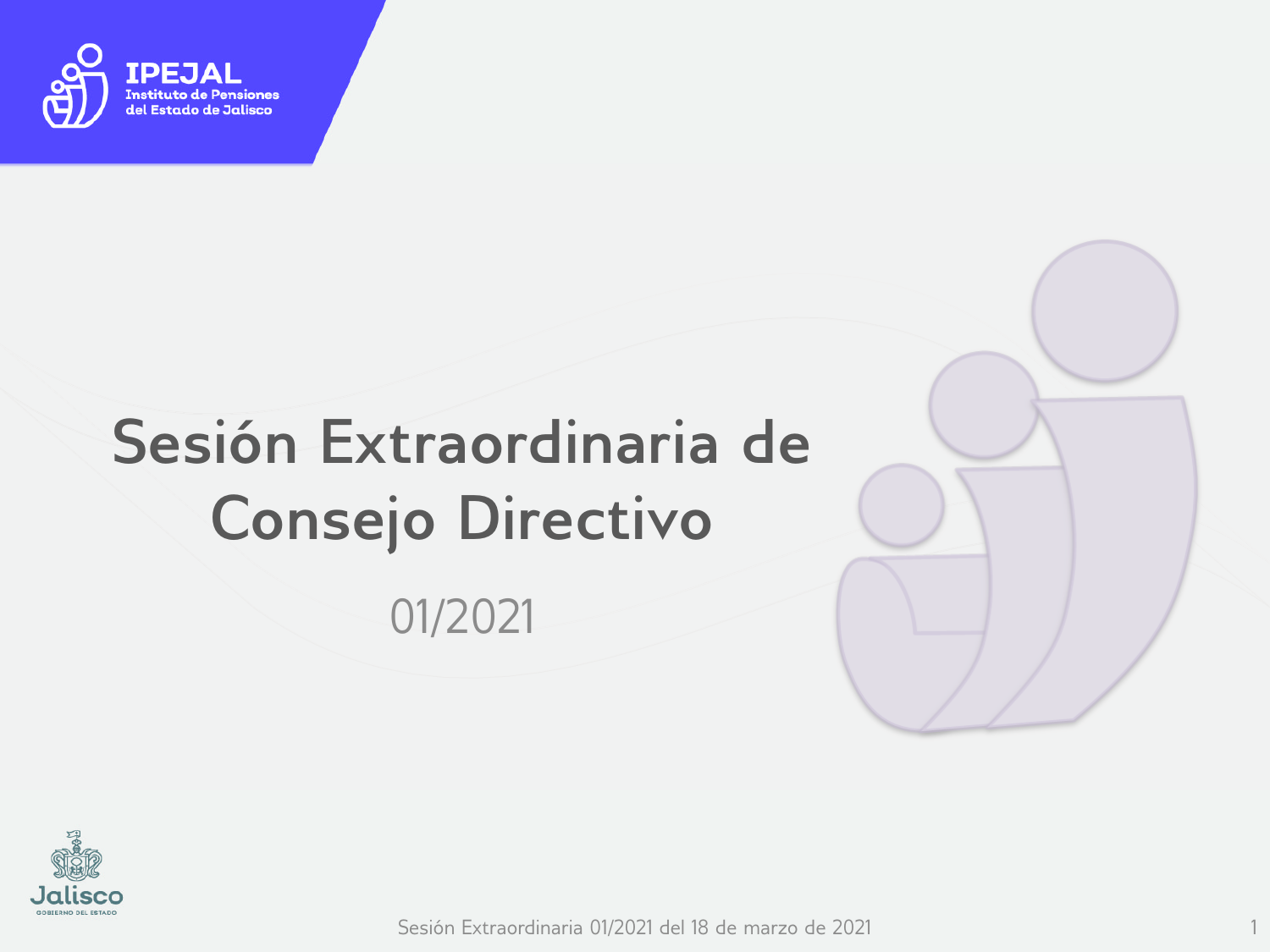

# Sesión Extraordinaria de Consejo Directivo
01/2021
Sesión Extraordinaria 01/2021 del 18 de marzo de 2021
1